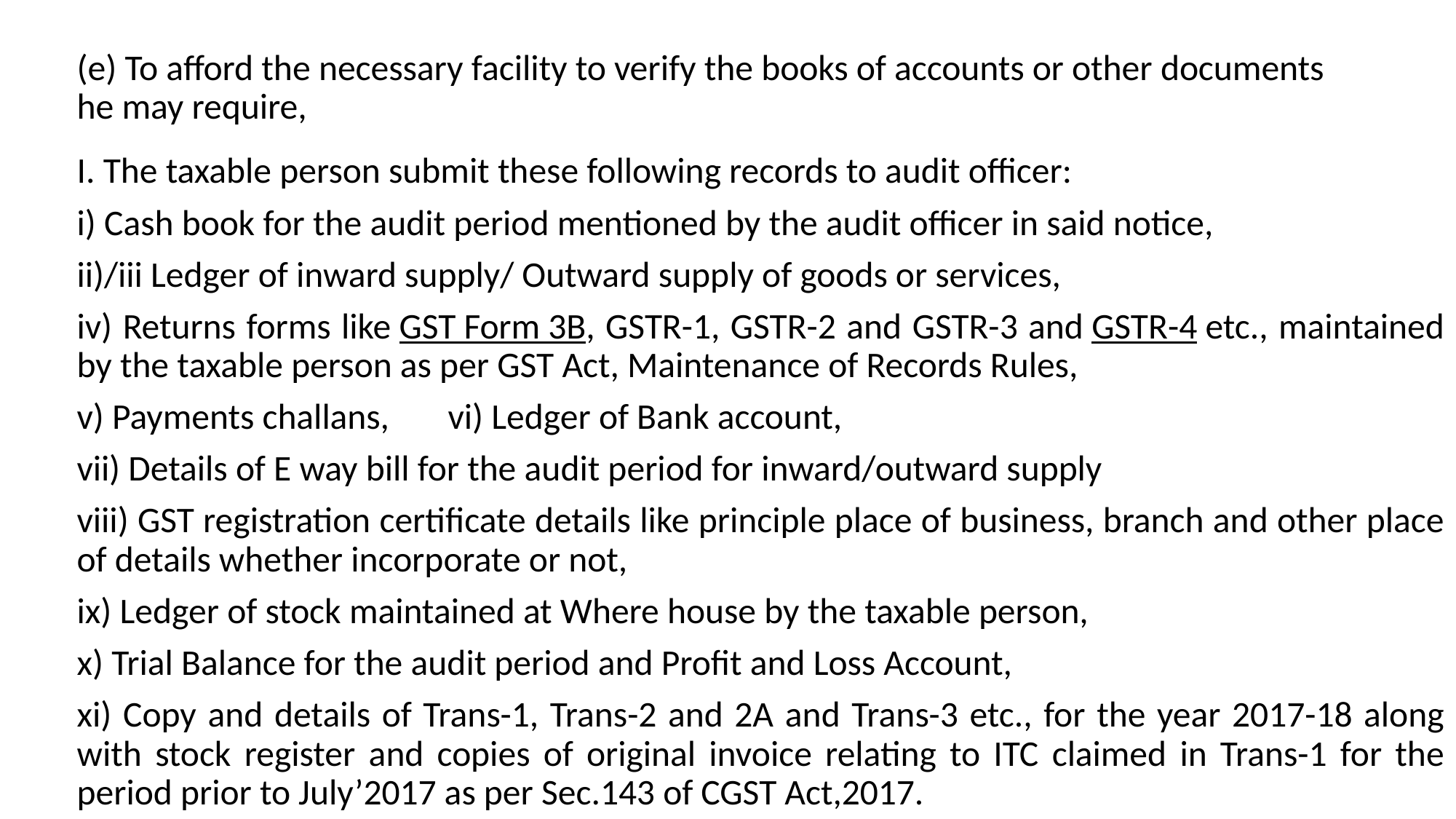

# (e) To afford the necessary facility to verify the books of accounts or other documents he may require,
I. The taxable person submit these following records to audit officer:
i) Cash book for the audit period mentioned by the audit officer in said notice,
ii)/iii Ledger of inward supply/ Outward supply of goods or services,
iv) Returns forms like GST Form 3B, GSTR-1, GSTR-2 and GSTR-3 and GSTR-4 etc., maintained by the taxable person as per GST Act, Maintenance of Records Rules,
v) Payments challans,	vi) Ledger of Bank account,
vii) Details of E way bill for the audit period for inward/outward supply
viii) GST registration certificate details like principle place of business, branch and other place of details whether incorporate or not,
ix) Ledger of stock maintained at Where house by the taxable person,
x) Trial Balance for the audit period and Profit and Loss Account,
xi) Copy and details of Trans-1, Trans-2 and 2A and Trans-3 etc., for the year 2017-18 along with stock register and copies of original invoice relating to ITC claimed in Trans-1 for the period prior to July’2017 as per Sec.143 of CGST Act,2017.